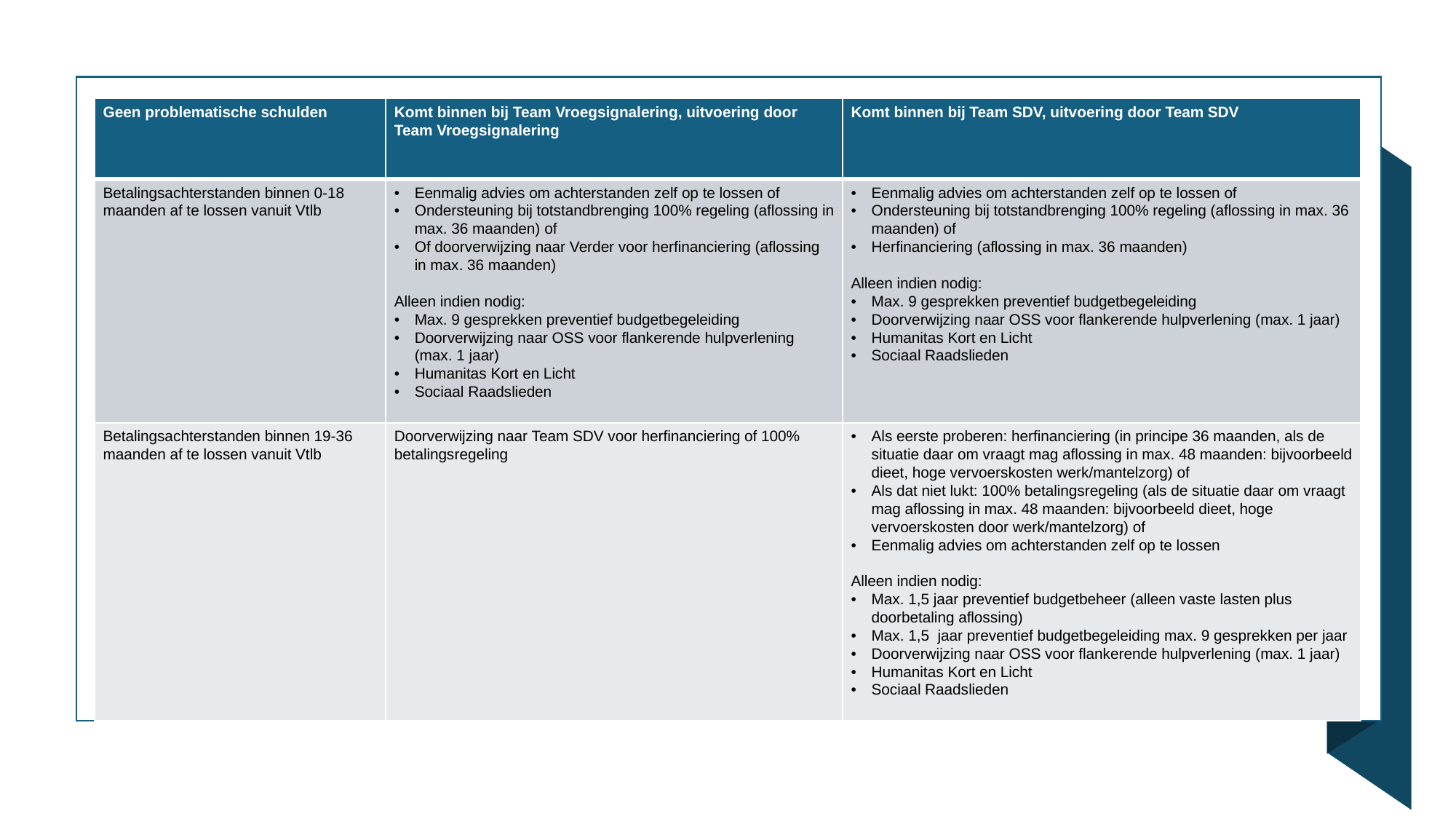

| Geen problematische schulden | Komt binnen bij Team Vroegsignalering, uitvoering door Team Vroegsignalering | Komt binnen bij Team SDV, uitvoering door Team SDV |
| --- | --- | --- |
| Betalingsachterstanden binnen 0-18 maanden af te lossen vanuit Vtlb | Eenmalig advies om achterstanden zelf op te lossen of Ondersteuning bij totstandbrenging 100% regeling (aflossing in max. 36 maanden) of Of doorverwijzing naar Verder voor herfinanciering (aflossing in max. 36 maanden) Alleen indien nodig: Max. 9 gesprekken preventief budgetbegeleiding Doorverwijzing naar OSS voor flankerende hulpverlening (max. 1 jaar) Humanitas Kort en Licht Sociaal Raadslieden | Eenmalig advies om achterstanden zelf op te lossen of Ondersteuning bij totstandbrenging 100% regeling (aflossing in max. 36 maanden) of Herfinanciering (aflossing in max. 36 maanden) Alleen indien nodig: Max. 9 gesprekken preventief budgetbegeleiding Doorverwijzing naar OSS voor flankerende hulpverlening (max. 1 jaar) Humanitas Kort en Licht Sociaal Raadslieden |
| Betalingsachterstanden binnen 19-36 maanden af te lossen vanuit Vtlb | Doorverwijzing naar Team SDV voor herfinanciering of 100% betalingsregeling | Als eerste proberen: herfinanciering (in principe 36 maanden, als de situatie daar om vraagt mag aflossing in max. 48 maanden: bijvoorbeeld dieet, hoge vervoerskosten werk/mantelzorg) of Als dat niet lukt: 100% betalingsregeling (als de situatie daar om vraagt mag aflossing in max. 48 maanden: bijvoorbeeld dieet, hoge vervoerskosten door werk/mantelzorg) of Eenmalig advies om achterstanden zelf op te lossen Alleen indien nodig: Max. 1,5 jaar preventief budgetbeheer (alleen vaste lasten plus doorbetaling aflossing) Max. 1,5 jaar preventief budgetbegeleiding max. 9 gesprekken per jaar Doorverwijzing naar OSS voor flankerende hulpverlening (max. 1 jaar) Humanitas Kort en Licht Sociaal Raadslieden |